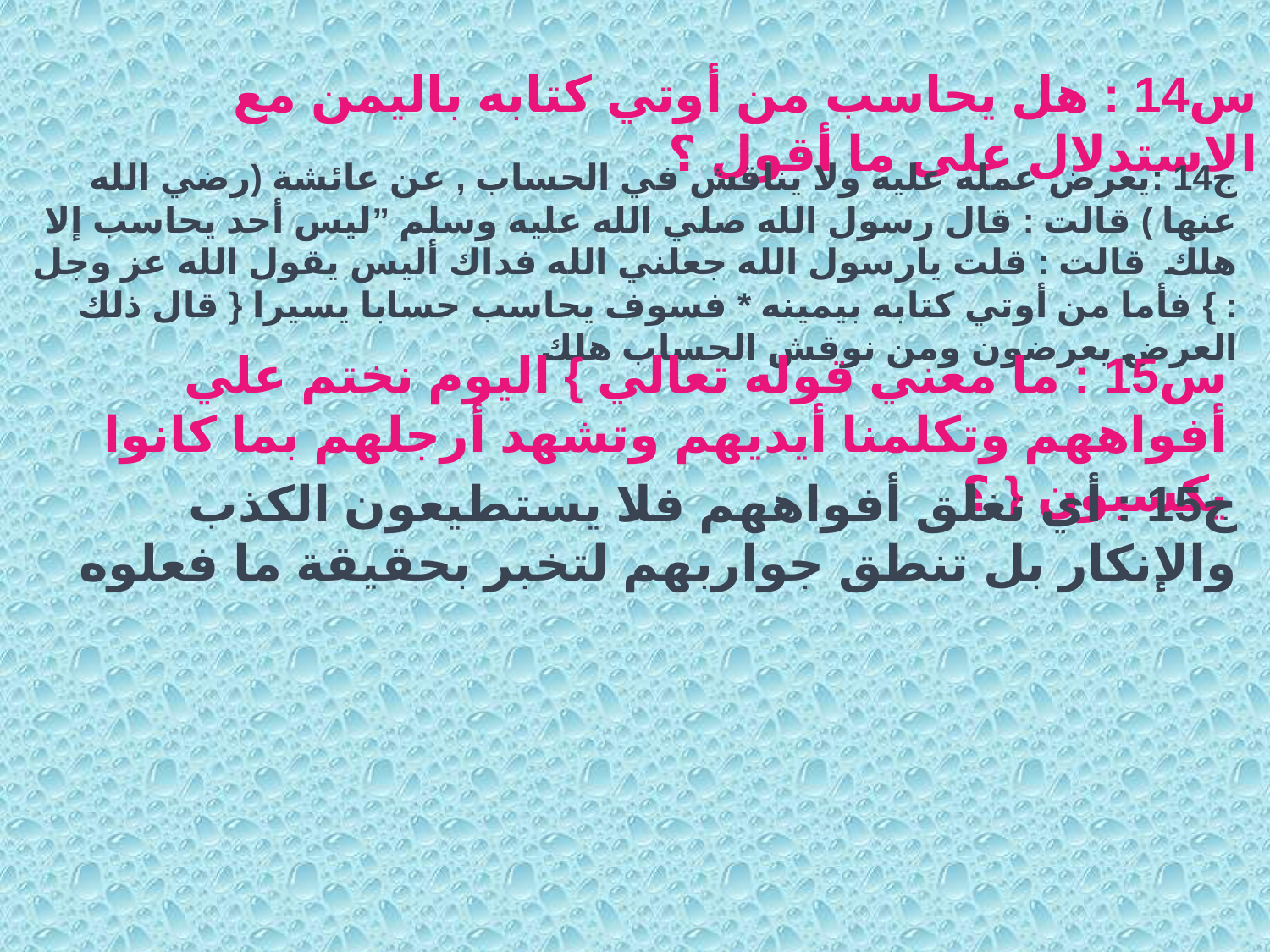

س14 : هل يحاسب من أوتي كتابه باليمن مع الاستدلال على ما أقول ؟
ج14 :يعرض عمله عليه ولا يناقش في الحساب , عن عائشة (رضي الله عنها ) قالت : قال رسول الله صلي الله عليه وسلم ”ليس أحد يحاسب إلا هلك  قالت : قلت يارسول الله جعلني الله فداك أليس يقول الله عز وجل : } فأما من أوتي كتابه بيمينه * فسوف يحاسب حسابا يسيرا { قال ذلك العرض يعرضون ومن نوقش الحساب هلك
س15 : ما معني قوله تعالي } اليوم نختم علي أفواههم وتكلمنا أيديهم وتشهد أرجلهم بما كانوا يكسبون { ؟
ج15 : أي تغلق أفواههم فلا يستطيعون الكذب والإنكار بل تنطق جواربهم لتخبر بحقيقة ما فعلوه